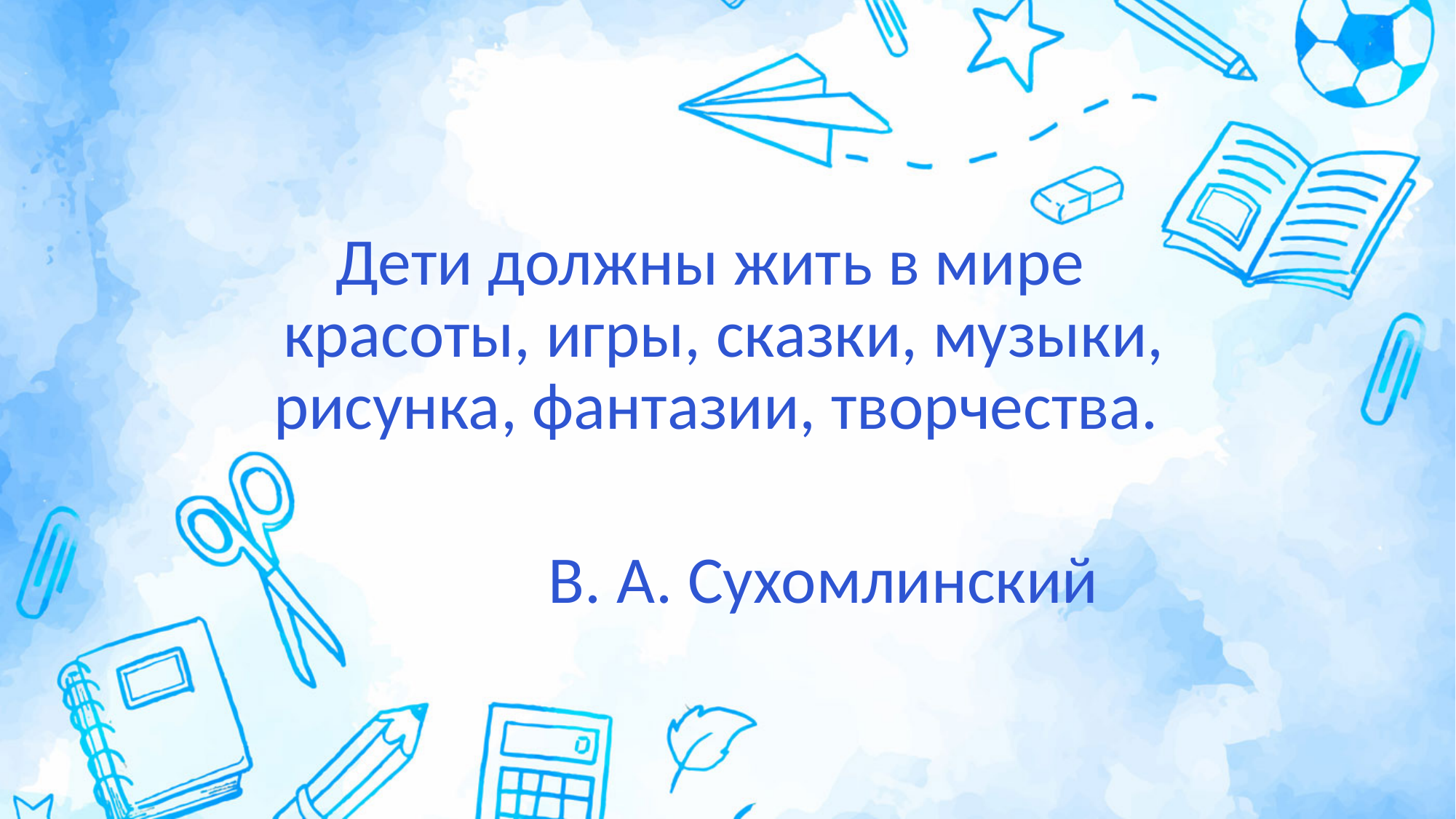

Дети должны жить в мире красоты, игры, сказки, музыки, рисунка, фантазии, творчества.

               В. А. Сухомлинский
#